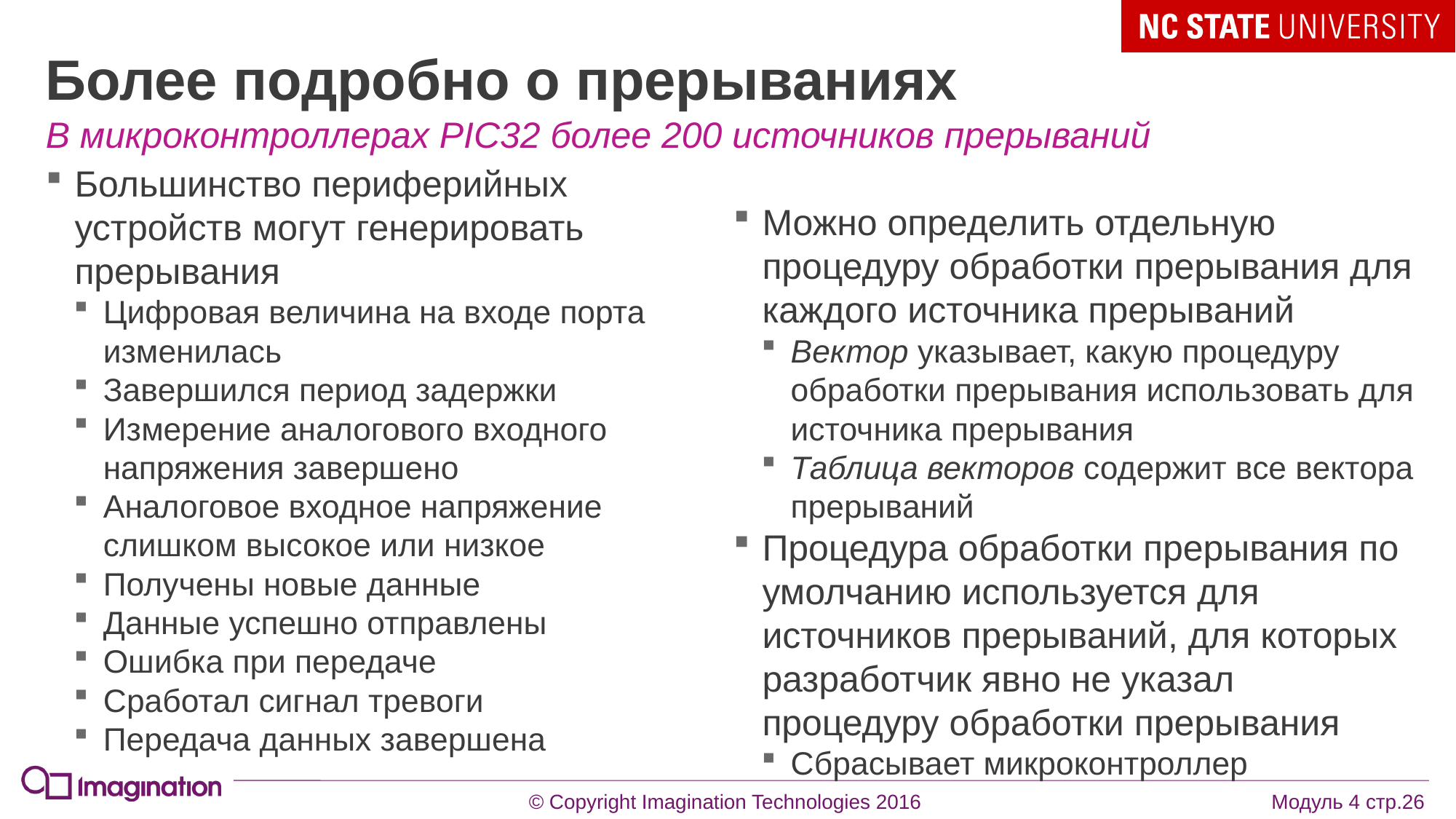

# Более подробно о прерываниях
В микроконтроллерах PIC32 более 200 источников прерываний
Большинство периферийных устройств могут генерировать прерывания
Цифровая величина на входе порта изменилась
Завершился период задержки
Измерение аналогового входного напряжения завершено
Аналоговое входное напряжение слишком высокое или низкое
Получены новые данные
Данные успешно отправлены
Ошибка при передаче
Сработал сигнал тревоги
Передача данных завершена

Можно определить отдельную процедуру обработки прерывания для каждого источника прерываний
Вектор указывает, какую процедуру обработки прерывания использовать для источника прерывания
Таблица векторов содержит все вектора прерываний
Процедура обработки прерывания по умолчанию используется для источников прерываний, для которых разработчик явно не указал процедуру обработки прерывания
Сбрасывает микроконтроллер